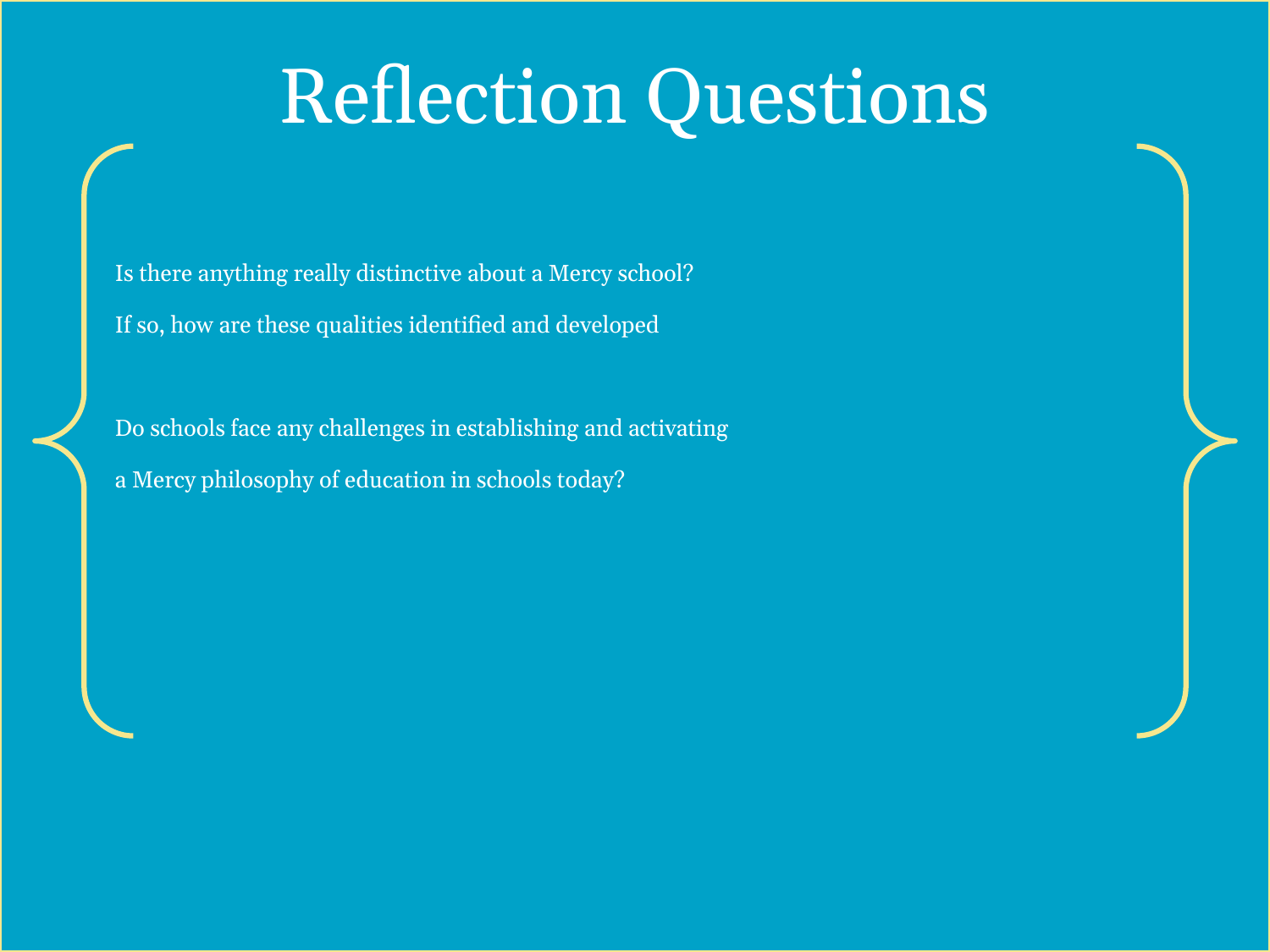

# Reflection Questions

Is there anything really distinctive about a Mercy school?
If so, how are these qualities identified and developed

Do schools face any challenges in establishing and activating
a Mercy philosophy of education in schools today?